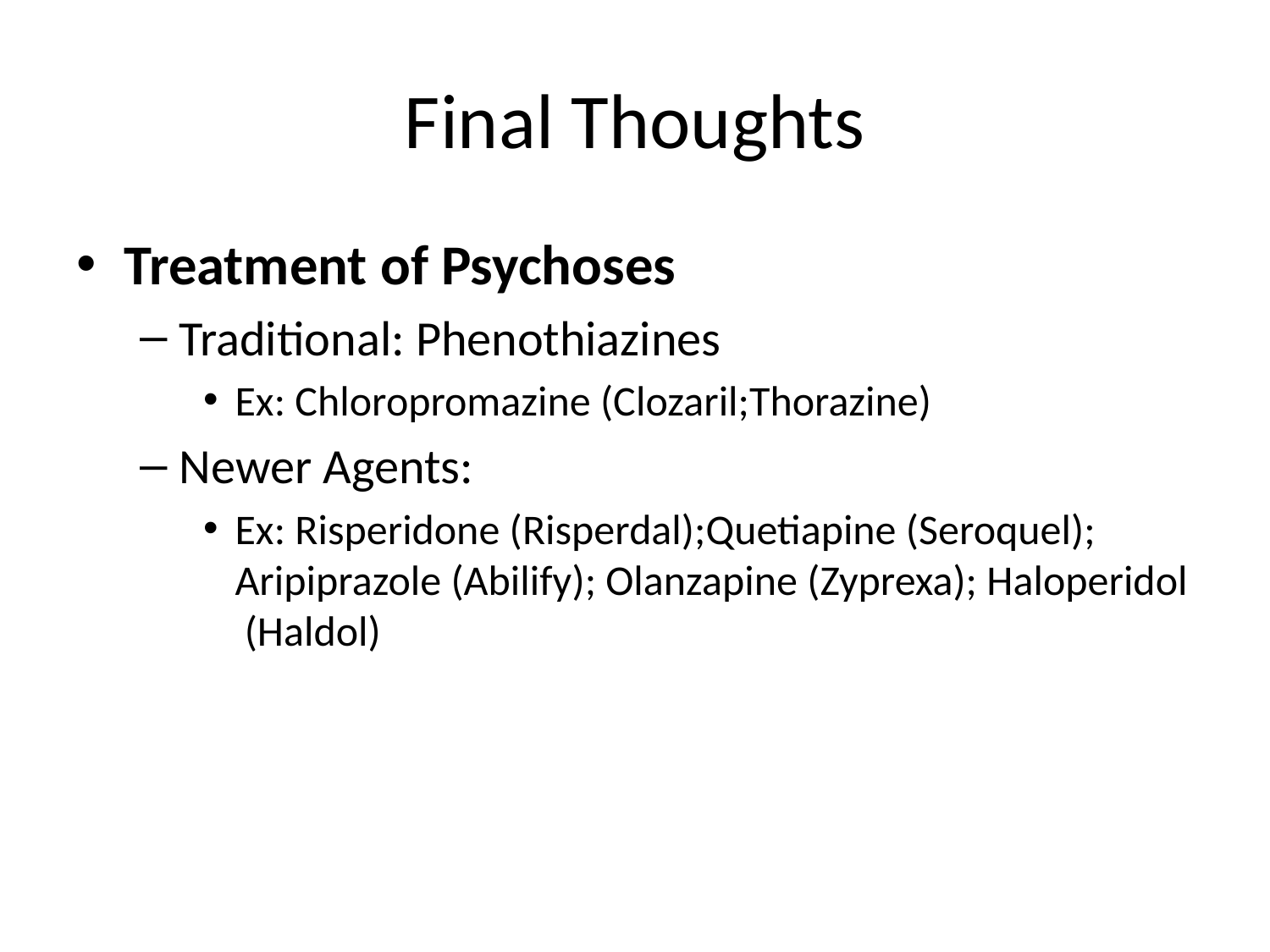

# Final Thoughts
Treatment of Psychoses
Traditional: Phenothiazines
Ex: Chloropromazine (Clozaril;Thorazine)
Newer Agents:
Ex: Risperidone (Risperdal);Quetiapine (Seroquel); Aripiprazole (Abilify); Olanzapine (Zyprexa); Haloperidol  (Haldol)